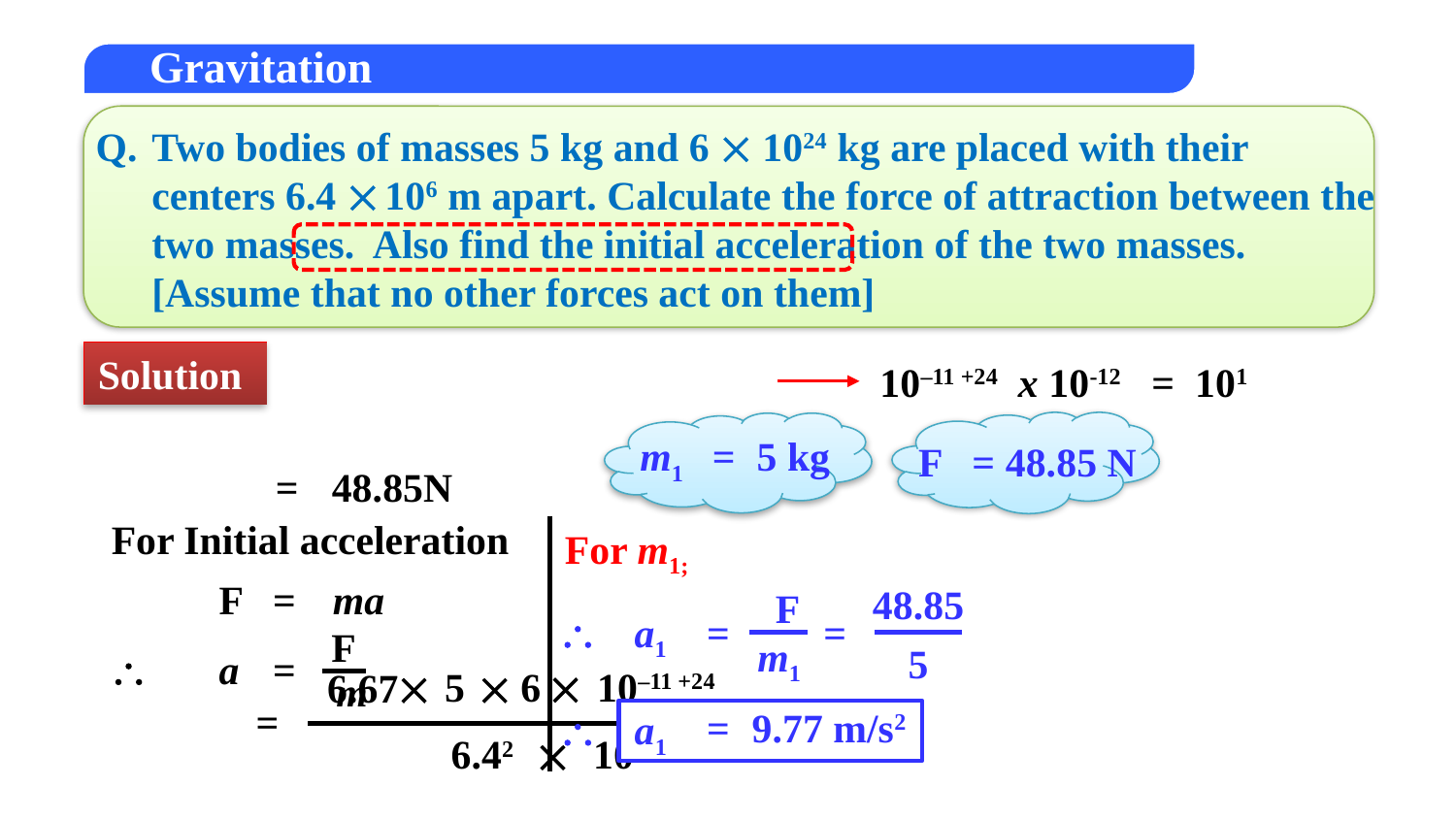

Q.
Two bodies of masses 5 kg and 6 × 1024 kg are placed with their centers 6.4 × 106 m apart. Calculate the force of attraction between the two masses.  Also find the initial acceleration of the two masses.
[Assume that no other forces act on them]

Solution
10–11 +24  x 10-12   =  101

F
=
48.85 N

m1
=
5 kg
=
48.85N
For Initial acceleration
For m1;
F
=
ma
48.85
5
F
m1
∴
a1
=
=
F
m
∴
a
=
×
10–11 +24
×
5
×
6
6.67
=
6.42
×
1012
=
9.77 m/s2
∴
a1